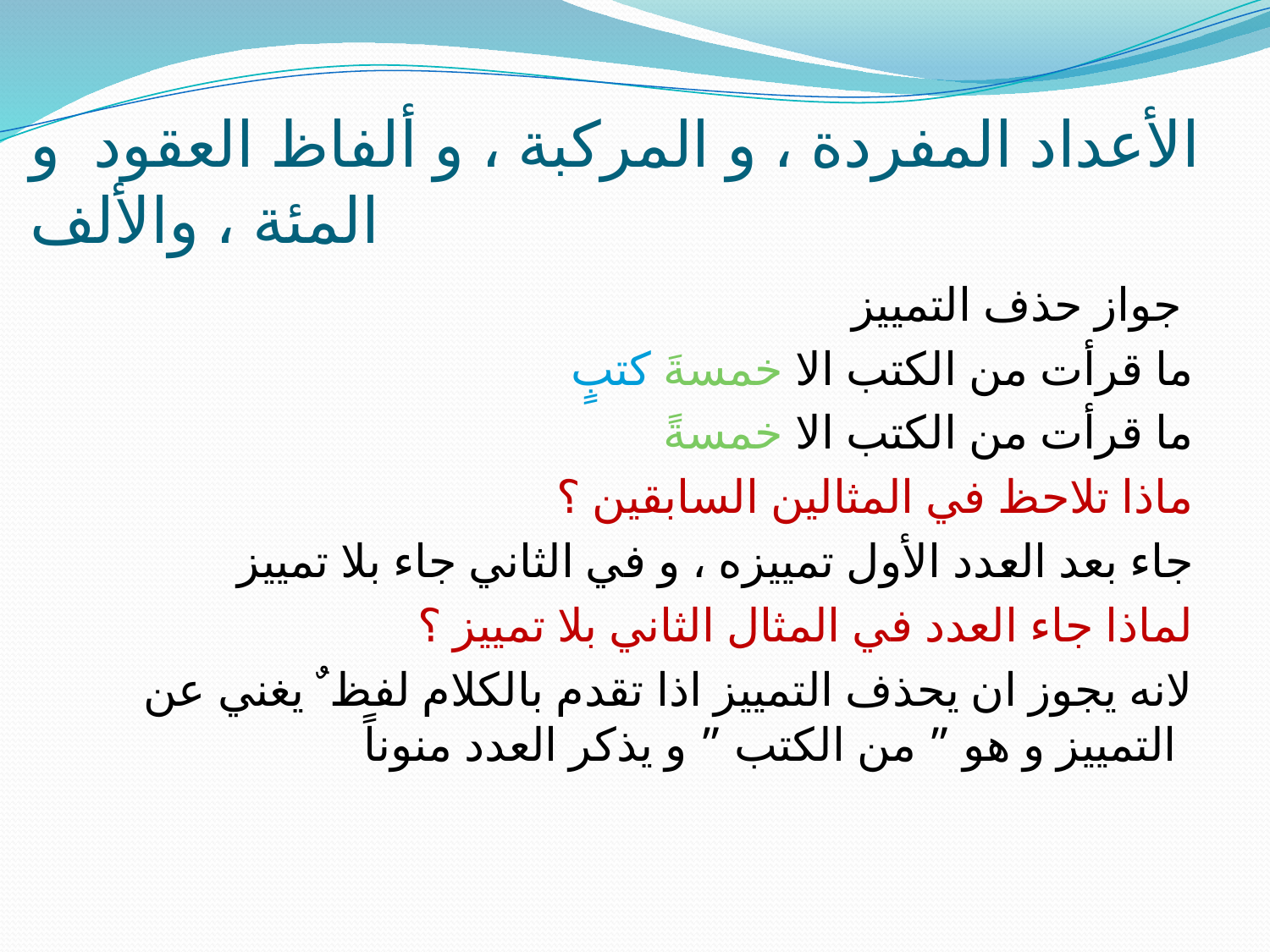

# الأعداد المفردة ، و المركبة ، و ألفاظ العقود  و المئة ، والألف
جواز حذف التمييز
ما قرأت من الكتب الا خمسةَ كتبٍ
ما قرأت من الكتب الا خمسةً
ماذا تلاحظ في المثالين السابقين ؟
جاء بعد العدد الأول تمييزه ، و في الثاني جاء بلا تمييز
لماذا جاء العدد في المثال الثاني بلا تمييز ؟
لانه يجوز ان يحذف التمييز اذا تقدم بالكلام لفظ ٌ يغني عن التمييز و هو ” من الكتب ” و يذكر العدد منوناً